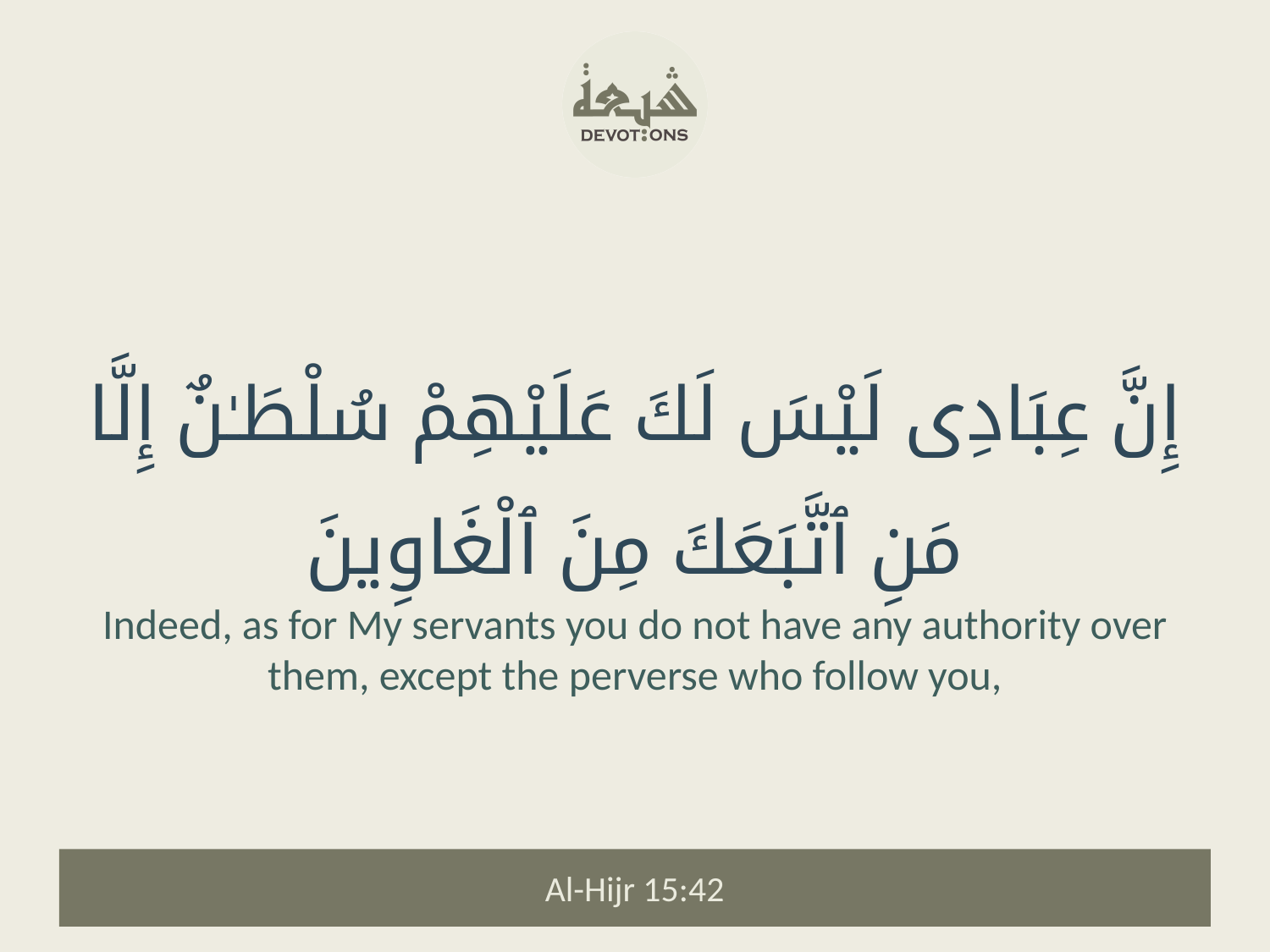

إِنَّ عِبَادِى لَيْسَ لَكَ عَلَيْهِمْ سُلْطَـٰنٌ إِلَّا مَنِ ٱتَّبَعَكَ مِنَ ٱلْغَاوِينَ
Indeed, as for My servants you do not have any authority over them, except the perverse who follow you,
Al-Hijr 15:42